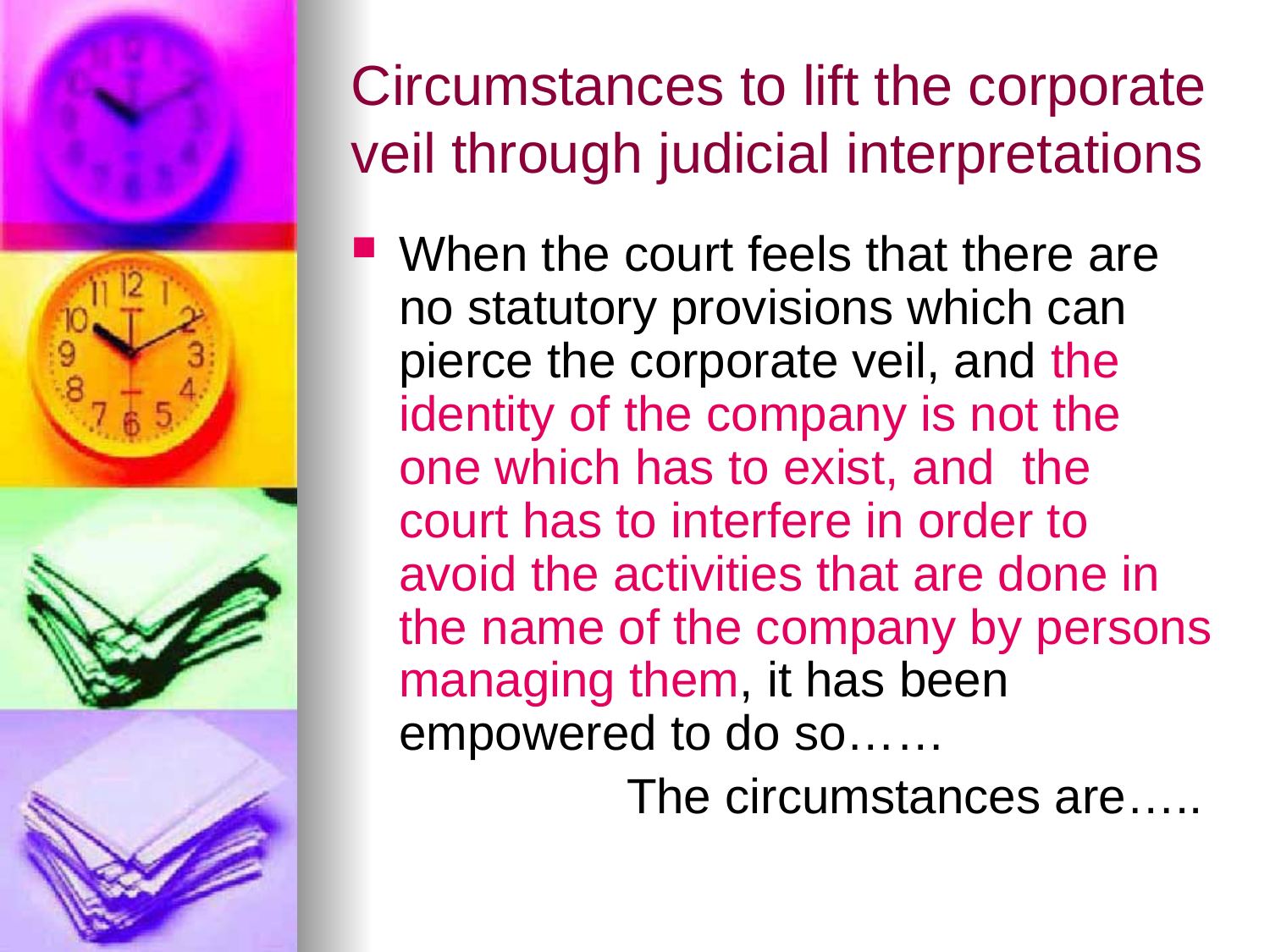

# Circumstances to lift the corporate veil through judicial interpretations
When the court feels that there are no statutory provisions which can pierce the corporate veil, and the identity of the company is not the one which has to exist, and  the court has to interfere in order to avoid the activities that are done in the name of the company by persons managing them, it has been empowered to do so……
                    The circumstances are…..